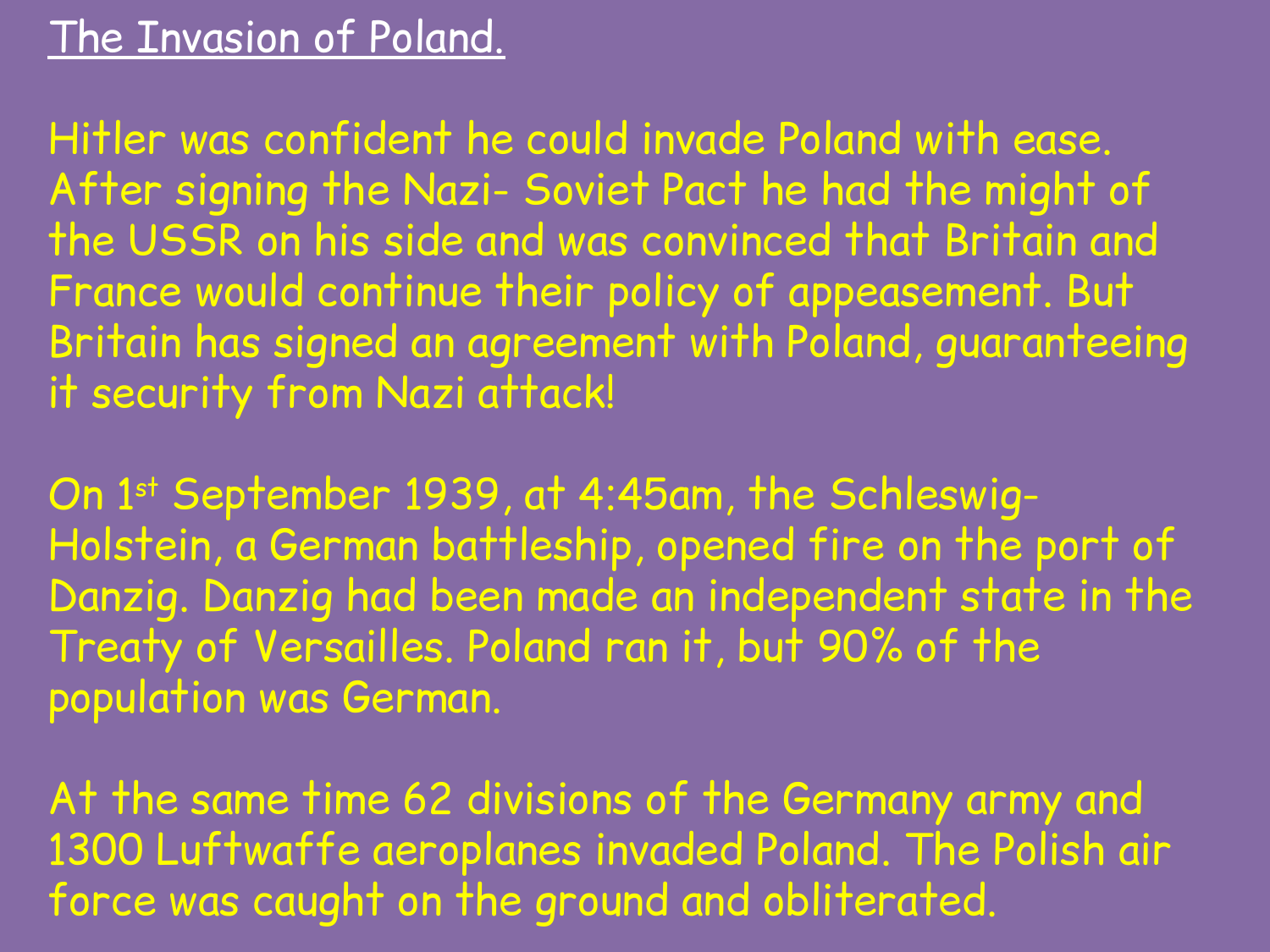

The Invasion of Poland.

Hitler was confident he could invade Poland with ease. After signing the Nazi- Soviet Pact he had the might of the USSR on his side and was convinced that Britain and France would continue their policy of appeasement. But Britain has signed an agreement with Poland, guaranteeing it security from Nazi attack!

On 1st September 1939, at 4:45am, the Schleswig- Holstein, a German battleship, opened fire on the port of Danzig. Danzig had been made an independent state in the Treaty of Versailles. Poland ran it, but 90% of the population was German.

At the same time 62 divisions of the Germany army and 1300 Luftwaffe aeroplanes invaded Poland. The Polish air force was caught on the ground and obliterated.